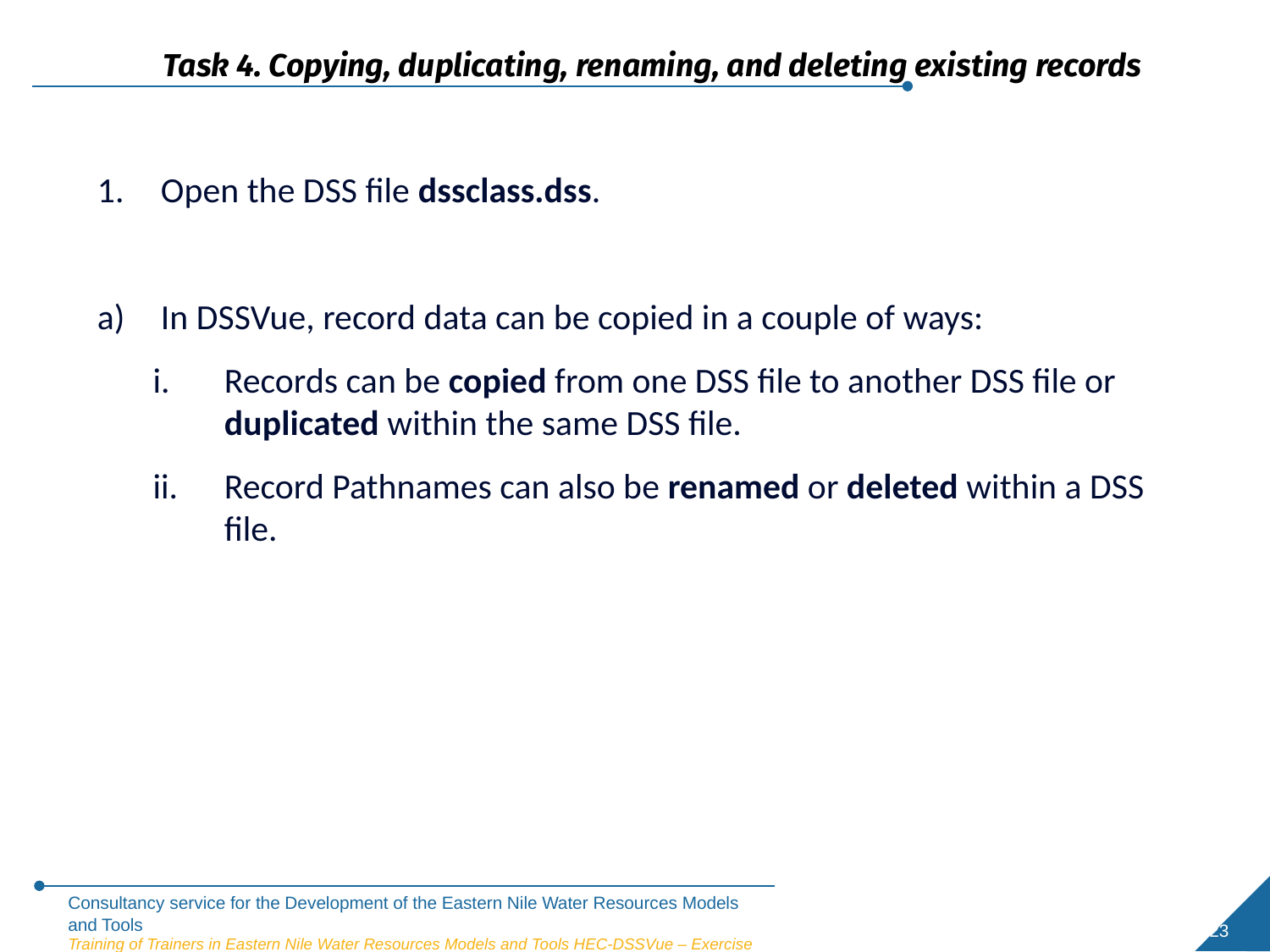

Task 4. Copying, duplicating, renaming, and deleting existing records
Open the DSS file dssclass.dss.

In DSSVue, record data can be copied in a couple of ways:
Records can be copied from one DSS file to another DSS file or duplicated within the same DSS file.
Record Pathnames can also be renamed or deleted within a DSS file.